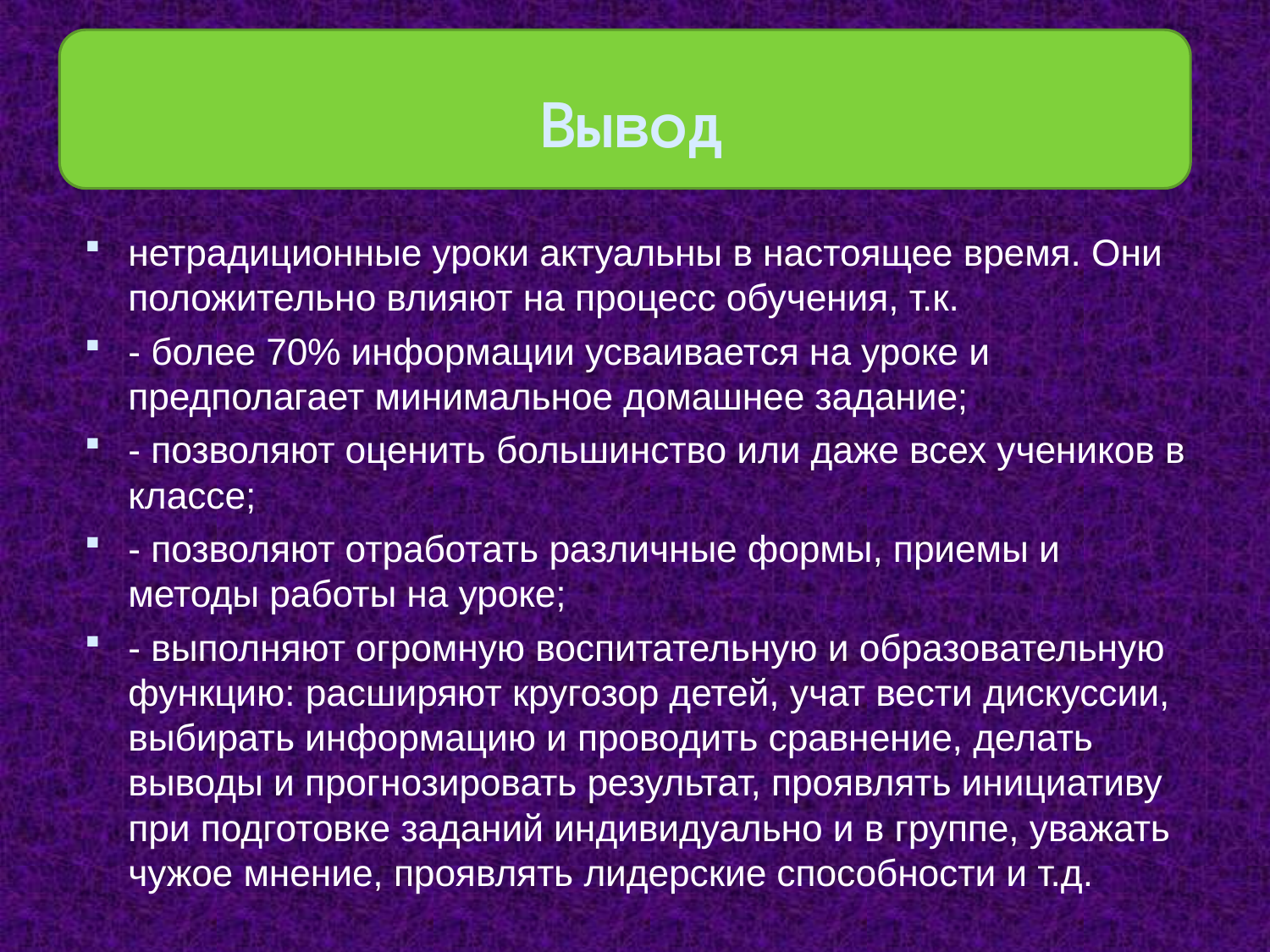

# Вывод
нетрадиционные уроки актуальны в настоящее время. Они положительно влияют на процесс обучения, т.к.
- более 70% информации усваивается на уроке и предполагает минимальное домашнее задание;
- позволяют оценить большинство или даже всех учеников в классе;
- позволяют отработать различные формы, приемы и методы работы на уроке;
- выполняют огромную воспитательную и образовательную функцию: расширяют кругозор детей, учат вести дискуссии, выбирать информацию и проводить сравнение, делать выводы и прогнозировать результат, проявлять инициативу при подготовке заданий индивидуально и в группе, уважать чужое мнение, проявлять лидерские способности и т.д.